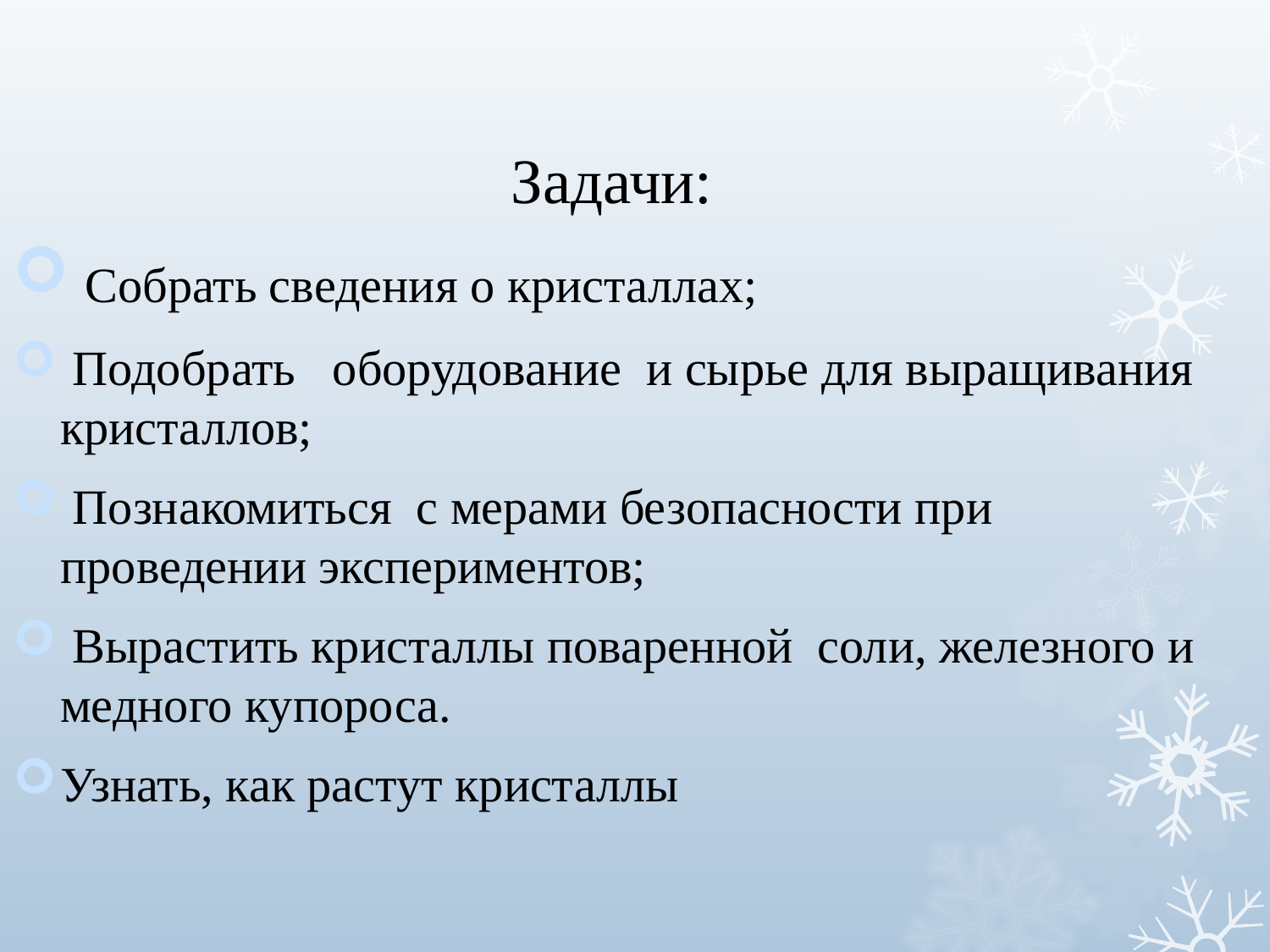

#
 Задачи:
 Собрать сведения о кристаллах;
 Подобрать   оборудование  и сырье для выращивания кристаллов;
 Познакомиться  с мерами безопасности при проведении экспериментов;
 Вырастить кристаллы поваренной  соли, железного и медного купороса.
Узнать, как растут кристаллы